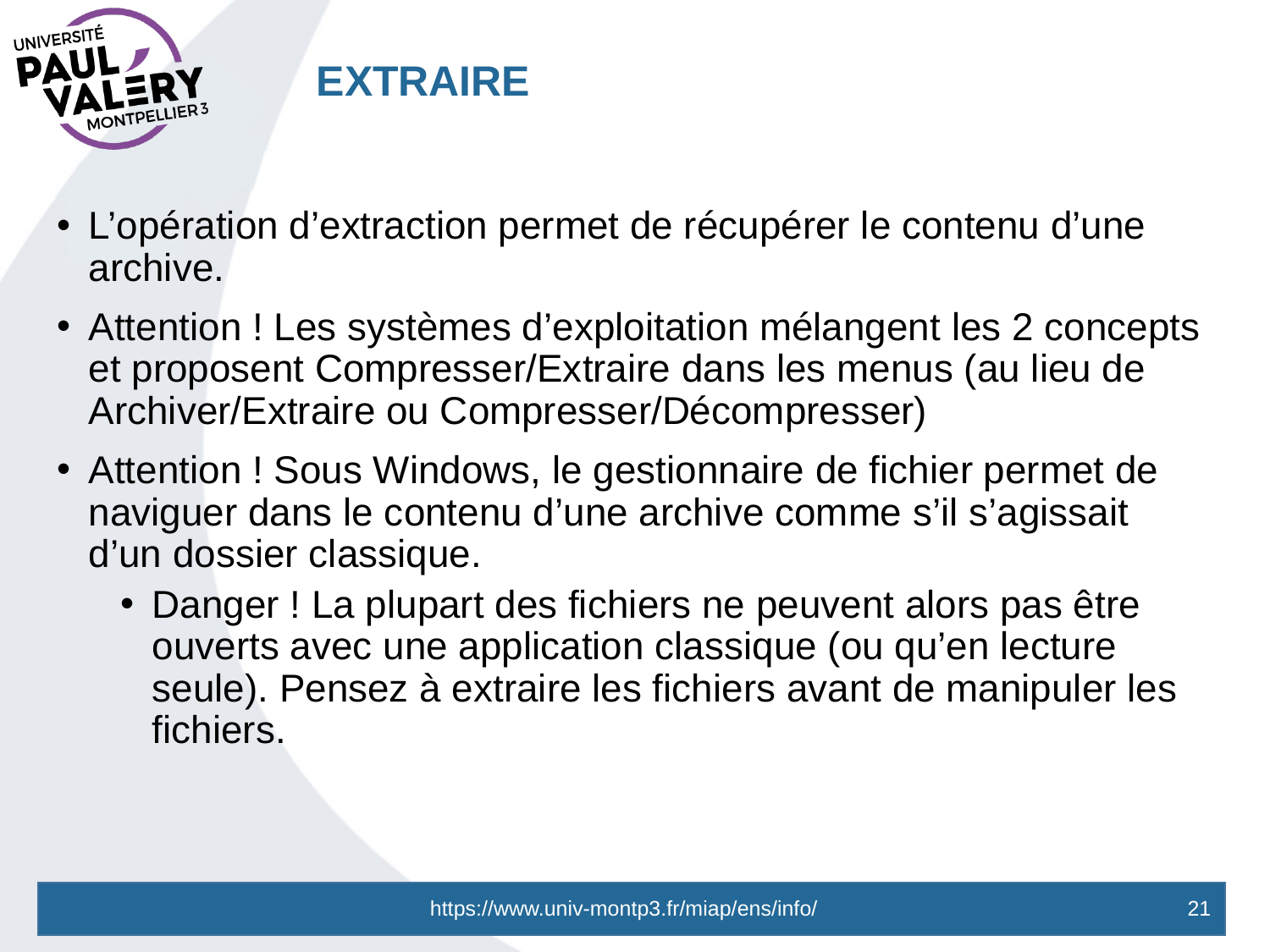

# Extraire
L’opération d’extraction permet de récupérer le contenu d’une archive.
Attention ! Les systèmes d’exploitation mélangent les 2 concepts et proposent Compresser/Extraire dans les menus (au lieu de Archiver/Extraire ou Compresser/Décompresser)
Attention ! Sous Windows, le gestionnaire de fichier permet de naviguer dans le contenu d’une archive comme s’il s’agissait d’un dossier classique.
Danger ! La plupart des fichiers ne peuvent alors pas être ouverts avec une application classique (ou qu’en lecture seule). Pensez à extraire les fichiers avant de manipuler les fichiers.
https://www.univ-montp3.fr/miap/ens/info/
21